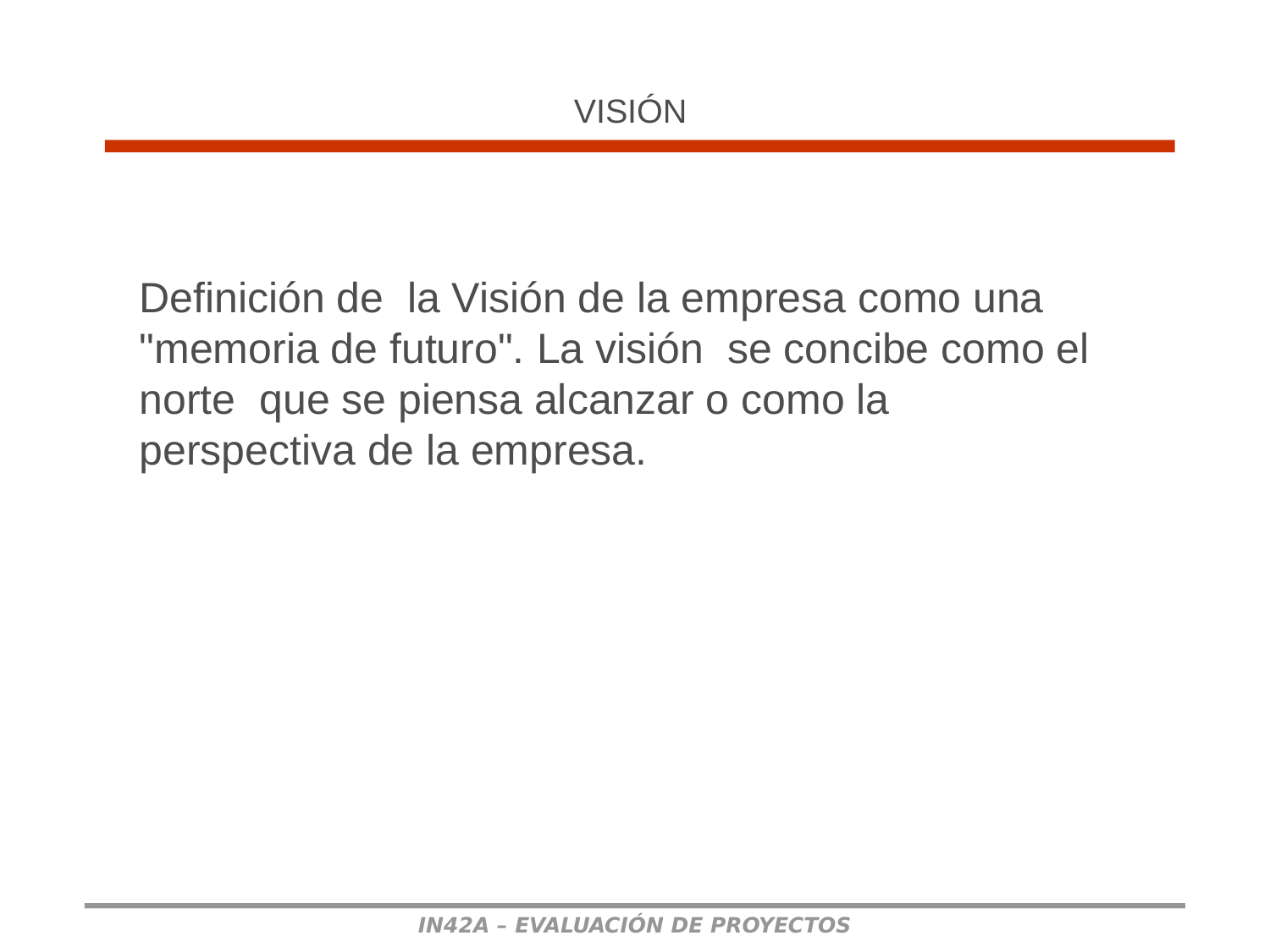

# VISIÓN
Definición de  la Visión de la empresa como una "memoria de futuro". La visión  se concibe como el norte  que se piensa alcanzar o como la perspectiva de la empresa.
IN42A – EVALUACIÓN DE PROYECTOS